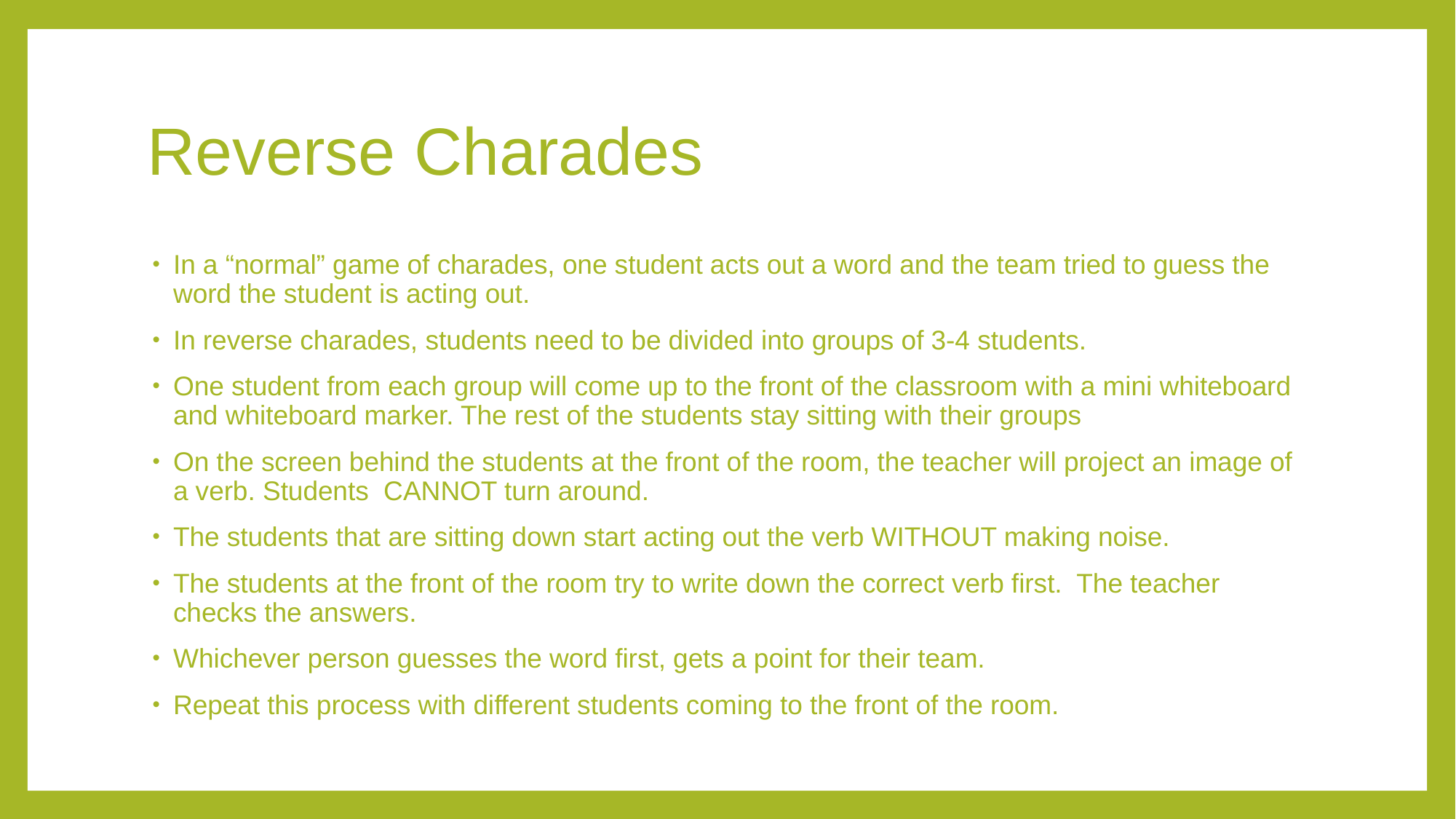

# Reverse Charades
In a “normal” game of charades, one student acts out a word and the team tried to guess the word the student is acting out.
In reverse charades, students need to be divided into groups of 3-4 students.
One student from each group will come up to the front of the classroom with a mini whiteboard and whiteboard marker. The rest of the students stay sitting with their groups
On the screen behind the students at the front of the room, the teacher will project an image of a verb. Students  CANNOT turn around.
The students that are sitting down start acting out the verb WITHOUT making noise.
The students at the front of the room try to write down the correct verb first.  The teacher checks the answers.
Whichever person guesses the word first, gets a point for their team.
Repeat this process with different students coming to the front of the room.